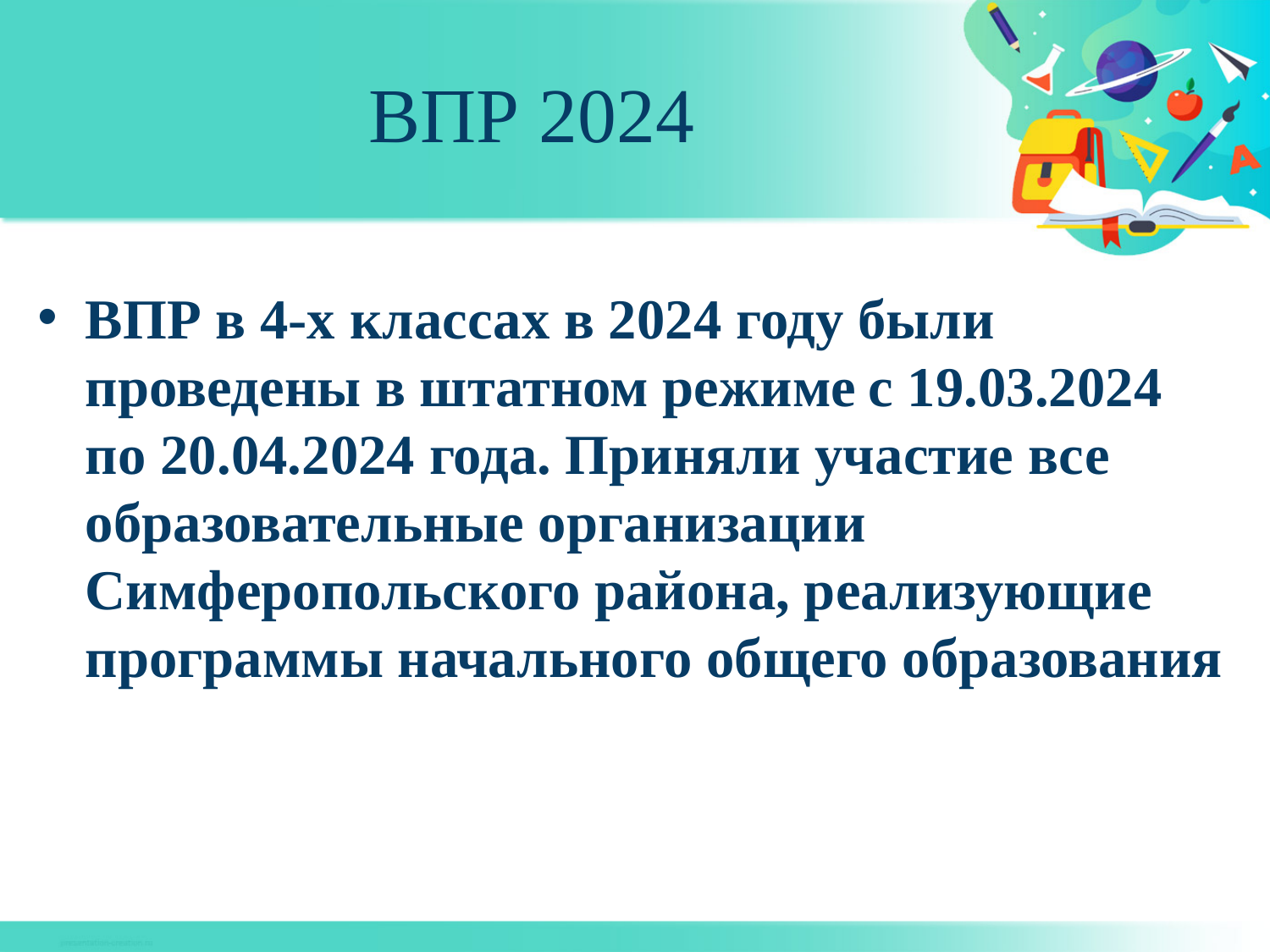

# ВПР 2024
ВПР в 4-х классах в 2024 году были проведены в штатном режиме с 19.03.2024 по 20.04.2024 года. Приняли участие все образовательные организации Симферопольского района, реализующие программы начального общего образования